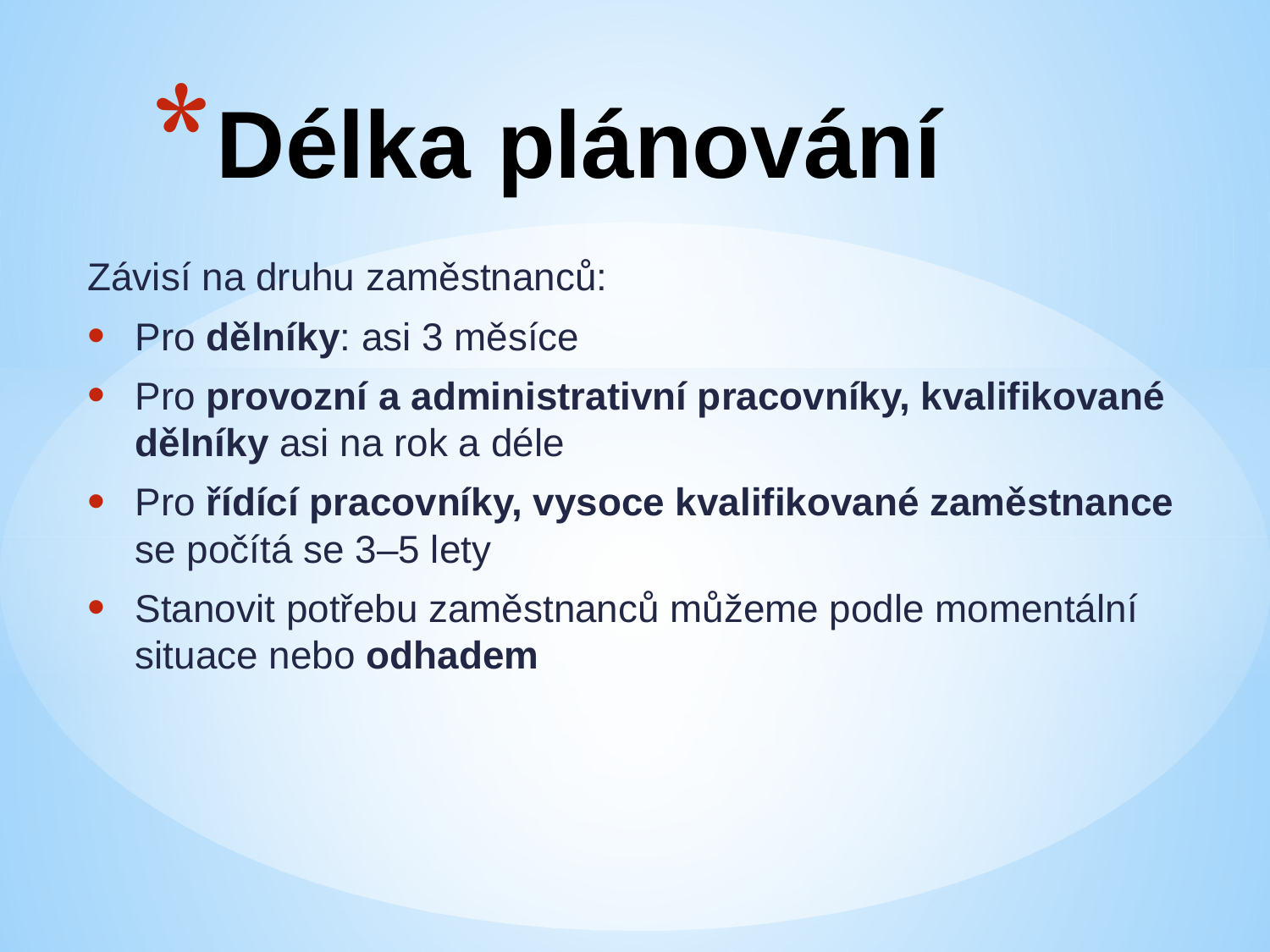

# Délka plánování
Závisí na druhu zaměstnanců:
Pro dělníky: asi 3 měsíce
Pro provozní a administrativní pracovníky, kvalifikované dělníky asi na rok a déle
Pro řídící pracovníky, vysoce kvalifikované zaměstnance se počítá se 3–5 lety
Stanovit potřebu zaměstnanců můžeme podle momentální situace nebo odhadem